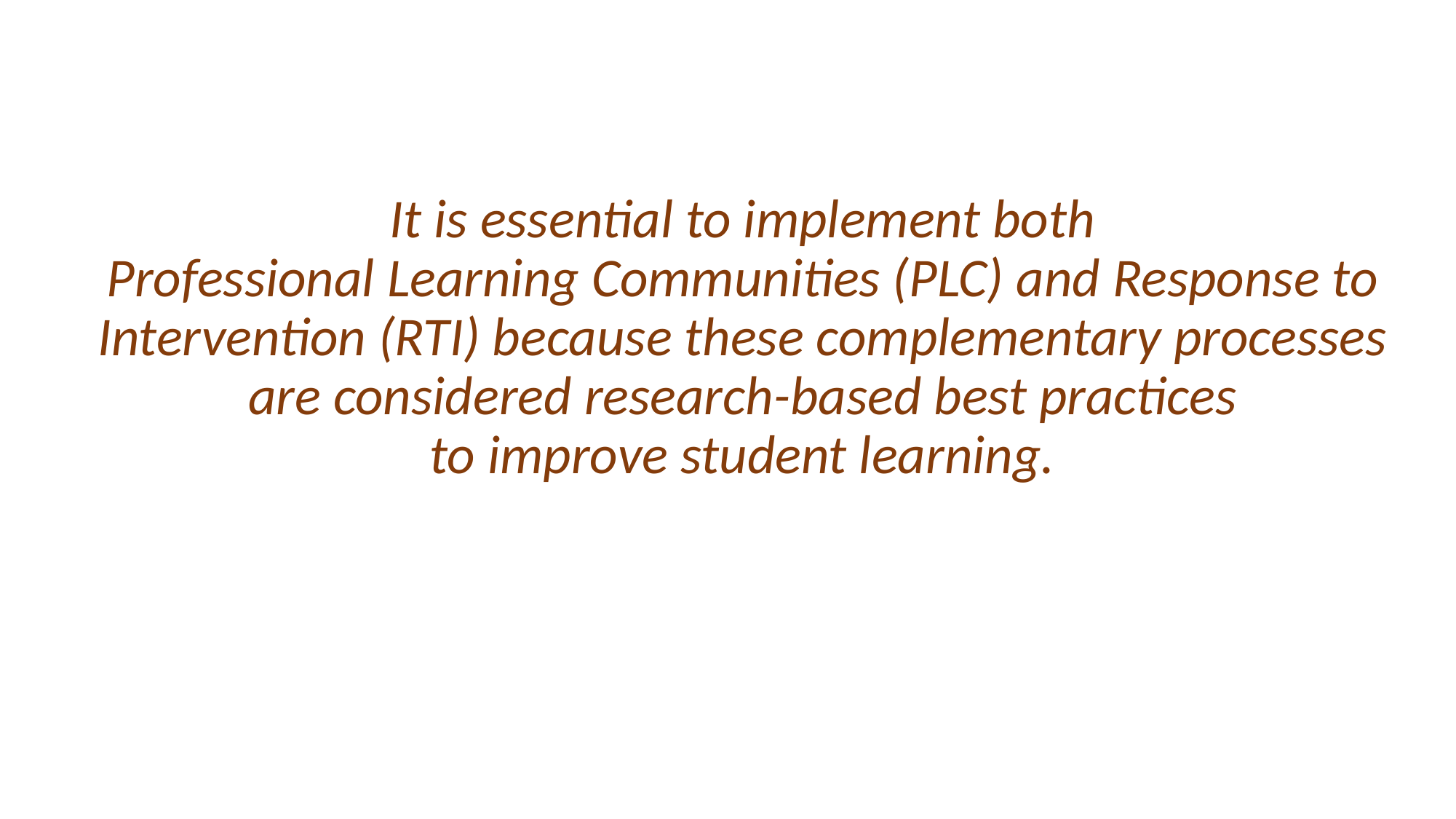

It is essential to implement both
Professional Learning Communities (PLC) and Response to Intervention (RTI) because these complementary processes are considered research-based best practices
to improve student learning.